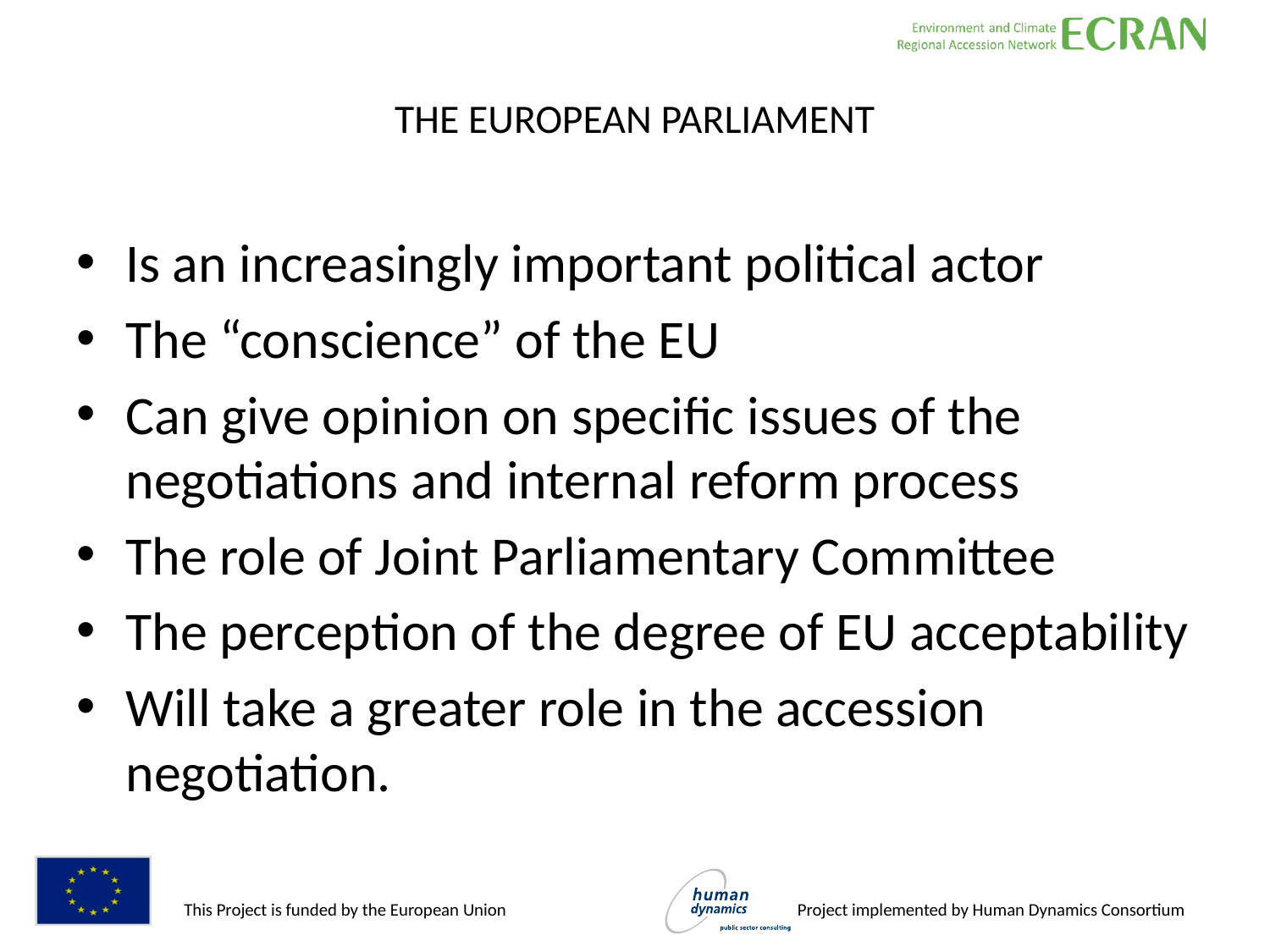

# THE EUROPEAN PARLIAMENT
Is an increasingly important political actor
The “conscience” of the EU
Can give opinion on specific issues of the negotiations and internal reform process
The role of Joint Parliamentary Committee
The perception of the degree of EU acceptability
Will take a greater role in the accession negotiation.